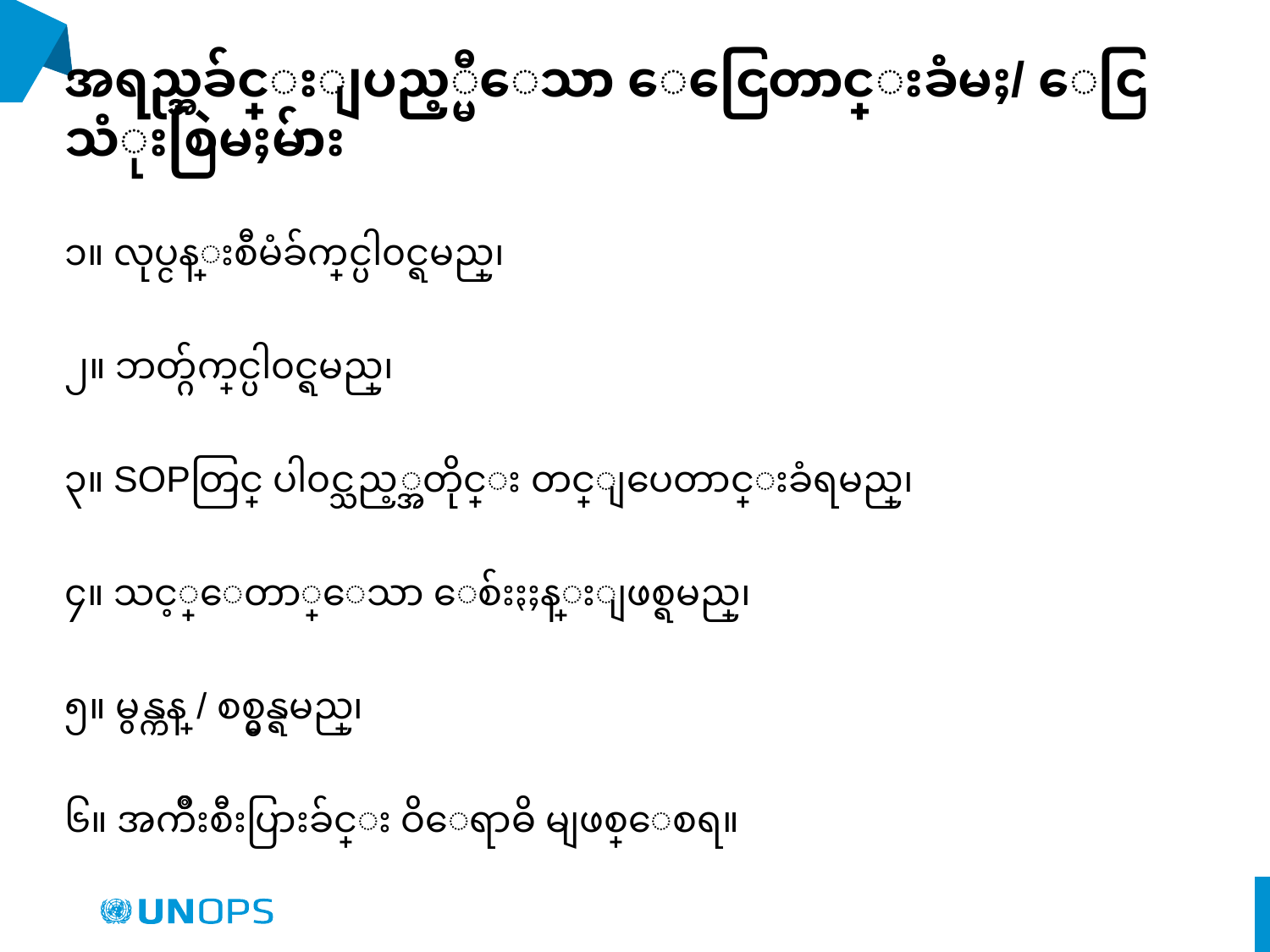

# အရည္အခ်င္းျပည့္မီေသာ ေငြေတာင္းခံမႈ/ ေငြသံုးစြဲမႈမ်ား
၁။ လုပ္ငန္းစီမံခ်က္တြင္ပါ၀င္ရမည္၊

၂။ ဘတ္ဂ်က္တြင္ပါ၀င္ရမည္၊

၃။ SOPတြင္ ပါ၀င္သည့္အတိုင္း တင္ျပေတာင္းခံရမည္၊

၄။ သင့္ေတာ္ေသာ ေစ်းႏႈန္းျဖစ္ရမည္၊

၅။ မွန္ကန္ / စစ္မွန္ရမည္၊

၆။ အက်ိဳးစီးပြားခ်င္း ဝိေရာဓိ မျဖစ္ေစရ။